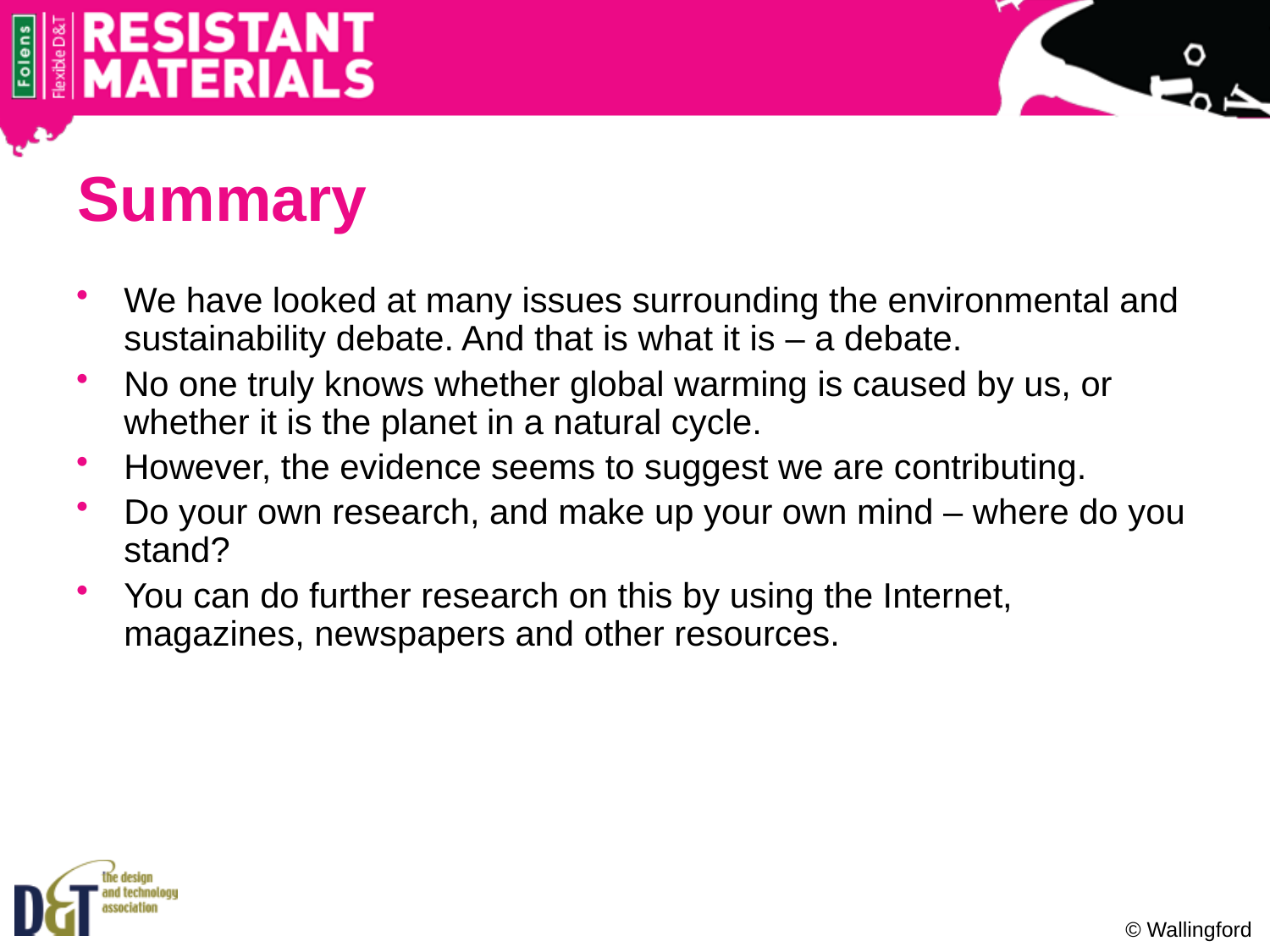

# Summary
We have looked at many issues surrounding the environmental and sustainability debate. And that is what it is – a debate.
No one truly knows whether global warming is caused by us, or whether it is the planet in a natural cycle.
However, the evidence seems to suggest we are contributing.
Do your own research, and make up your own mind – where do you stand?
You can do further research on this by using the Internet, magazines, newspapers and other resources.

© Wallingford